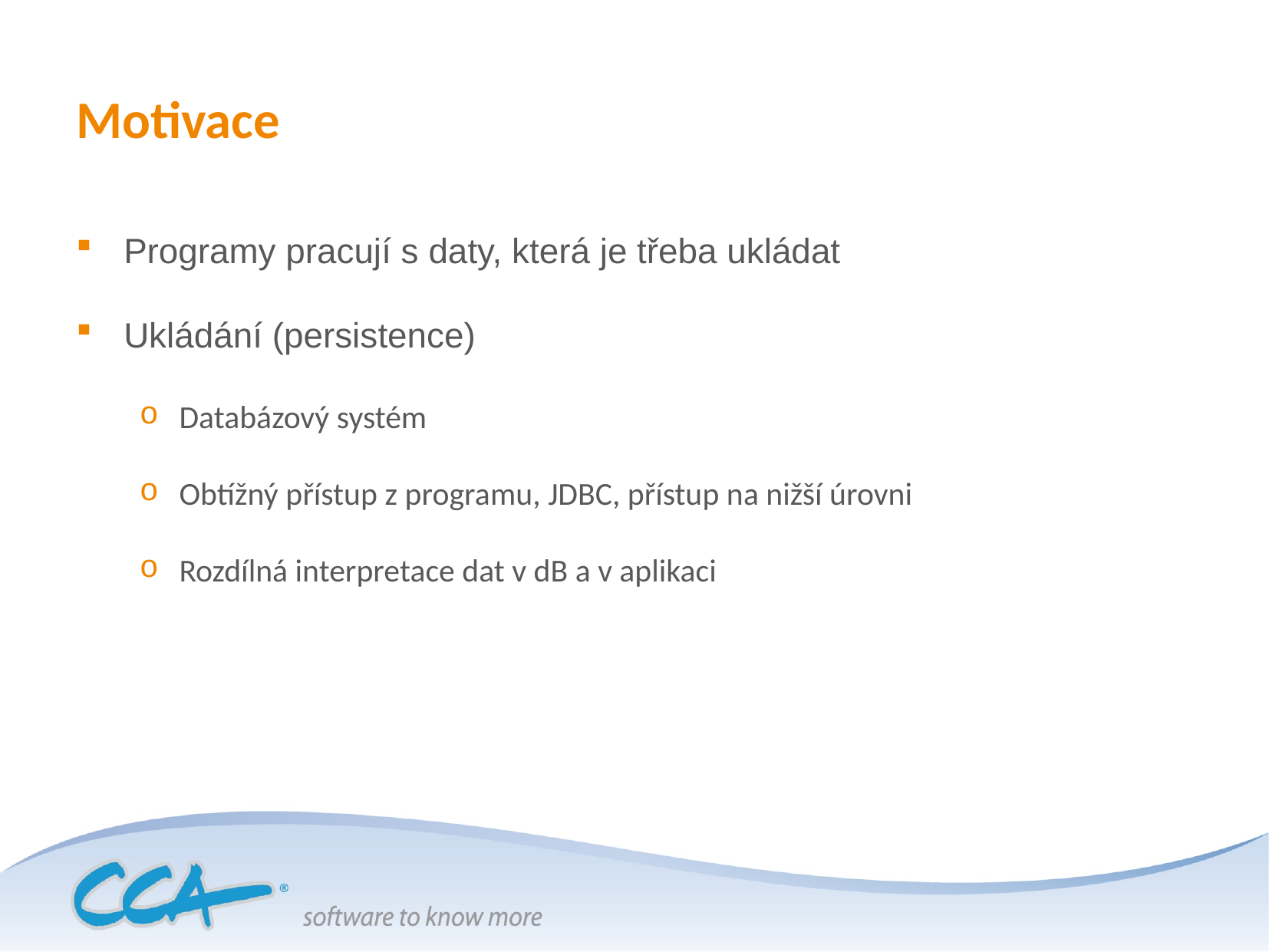

# Motivace
Programy pracují s daty, která je třeba ukládat
Ukládání (persistence)
Databázový systém
Obtížný přístup z programu, JDBC, přístup na nižší úrovni
Rozdílná interpretace dat v dB a v aplikaci